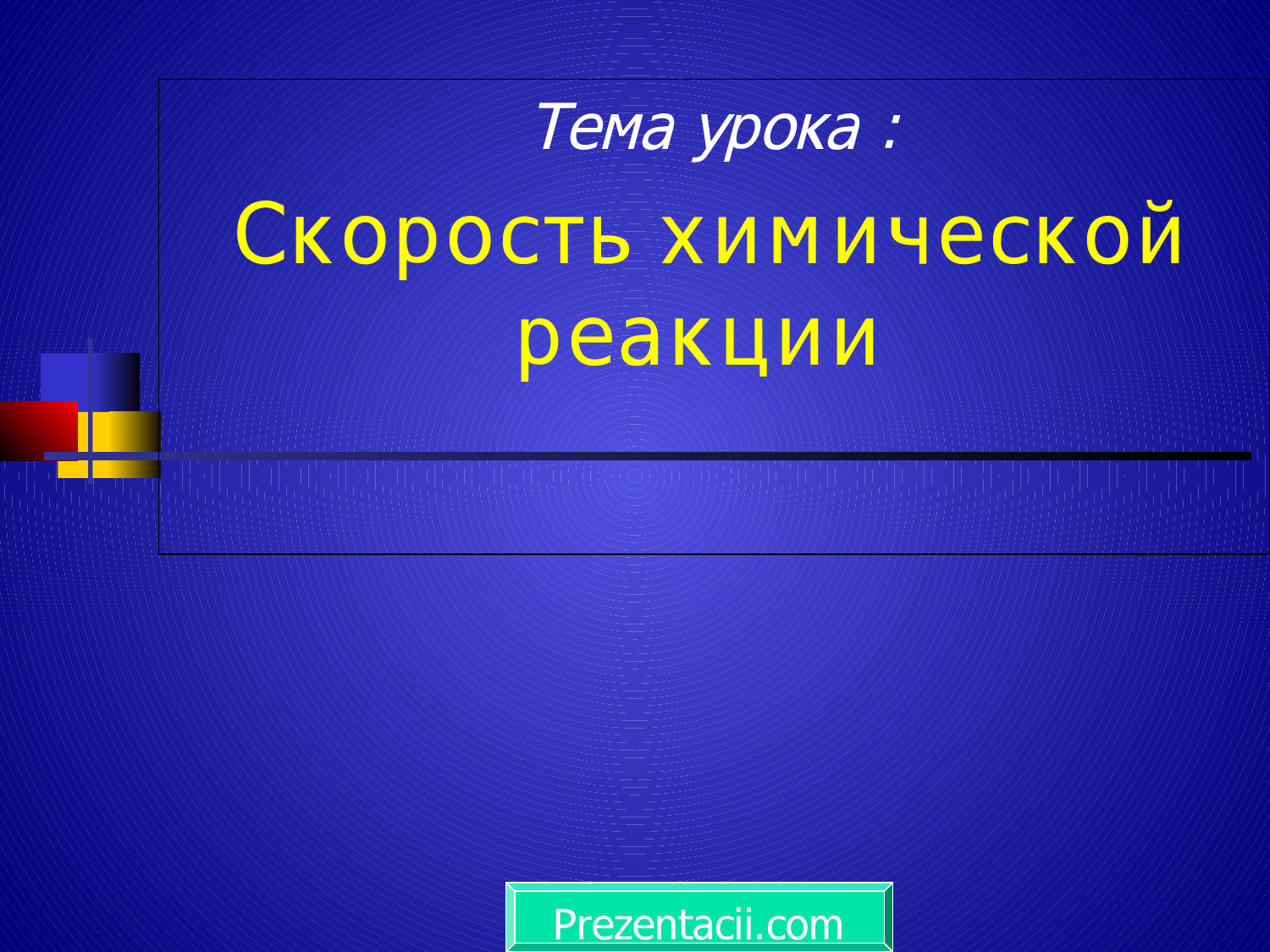

Тема урока :
Скорость химической реакции

Prezentacii.com